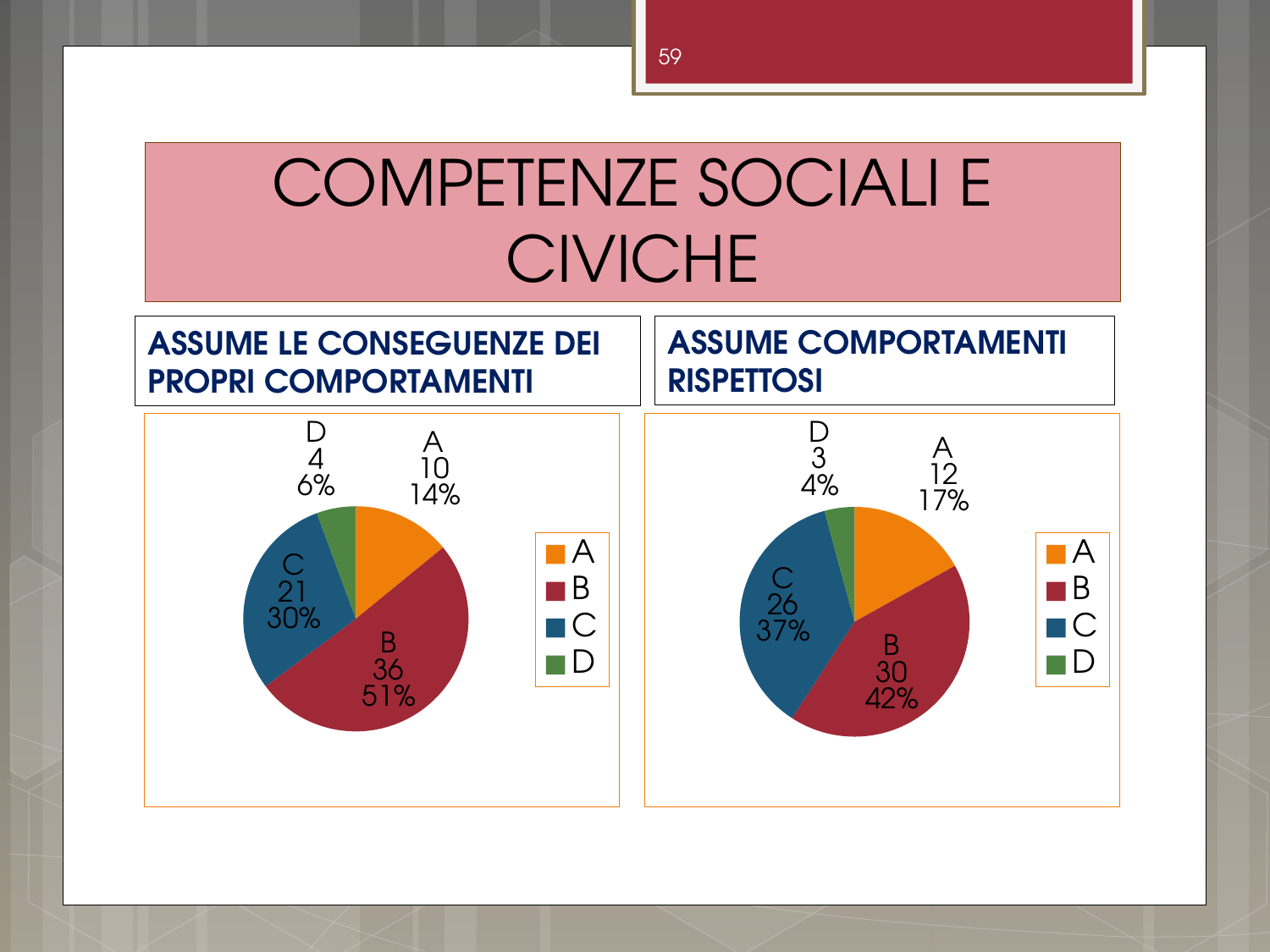

59
# COMPETENZE SOCIALI E CIVICHE
ASSUME LE CONSEGUENZE DEI PROPRI COMPORTAMENTI
ASSUME COMPORTAMENTI RISPETTOSI

### Chart

| Category | Vendite |
|---|---|
| A | 10.0 |
| B | 36.0 |
| C | 21.0 |
| D | 4.0 |

### Chart

| Category | Vendite |
|---|---|
| A | 12.0 |
| B | 30.0 |
| C | 26.0 |
| D | 3.0 |